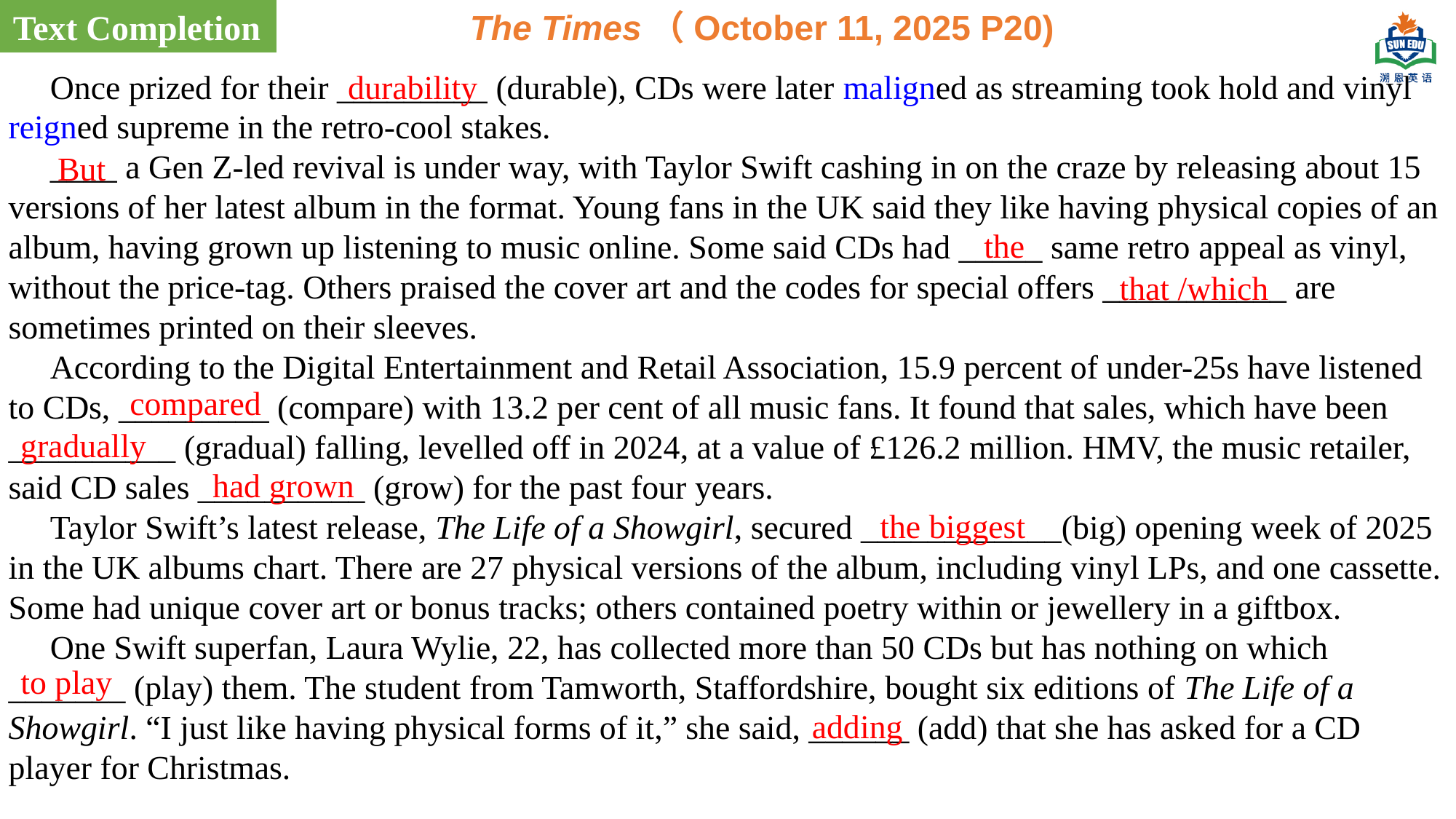

Text Completion
The Times（October 11, 2025 P20)
Once prized for their _________ (durable), CDs were later maligned as streaming took hold and vinyl reigned supreme in the retro-cool stakes.
____ a Gen Z-led revival is under way, with Taylor Swift cashing in on the craze by releasing about 15 versions of her latest album in the format. Young fans in the UK said they like having physical copies of an album, having grown up listening to music online. Some said CDs had _____ same retro appeal as vinyl, without the price-tag. Others praised the cover art and the codes for special offers ___________ are sometimes printed on their sleeves.
According to the Digital Entertainment and Retail Association, 15.9 percent of under-25s have listened to CDs, _________ (compare) with 13.2 per cent of all music fans. It found that sales, which have been __________ (gradual) falling, levelled off in 2024, at a value of £126.2 million. HMV, the music retailer, said CD sales __________ (grow) for the past four years.
Taylor Swift’s latest release, The Life of a Showgirl, secured ____________(big) opening week of 2025 in the UK albums chart. There are 27 physical versions of the album, including vinyl LPs, and one cassette. Some had unique cover art or bonus tracks; others contained poetry within or jewellery in a giftbox.
One Swift superfan, Laura Wylie, 22, has collected more than 50 CDs but has nothing on which _______ (play) them. The student from Tamworth, Staffordshire, bought six editions of The Life of a Showgirl. “I just like having physical forms of it,” she said, ______ (add) that she has asked for a CD player for Christmas.
durability
But
the
that /which
compared
gradually
had grown
the biggest
to play
adding